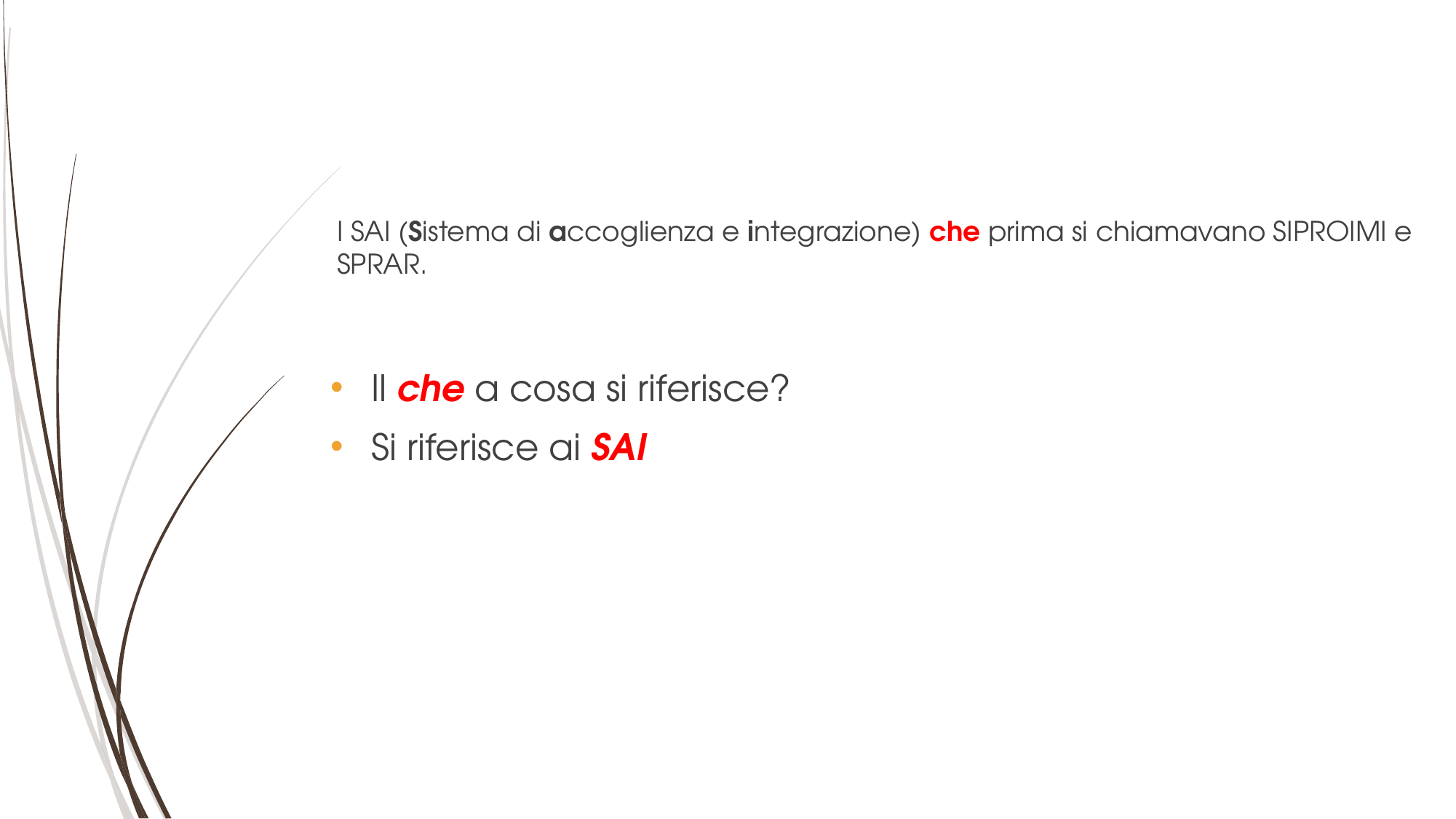

# I SAI (Sistema di accoglienza e integrazione) che prima si chiamavano SIPROIMI e SPRAR.
Il che a cosa si riferisce?
Si riferisce ai SAI